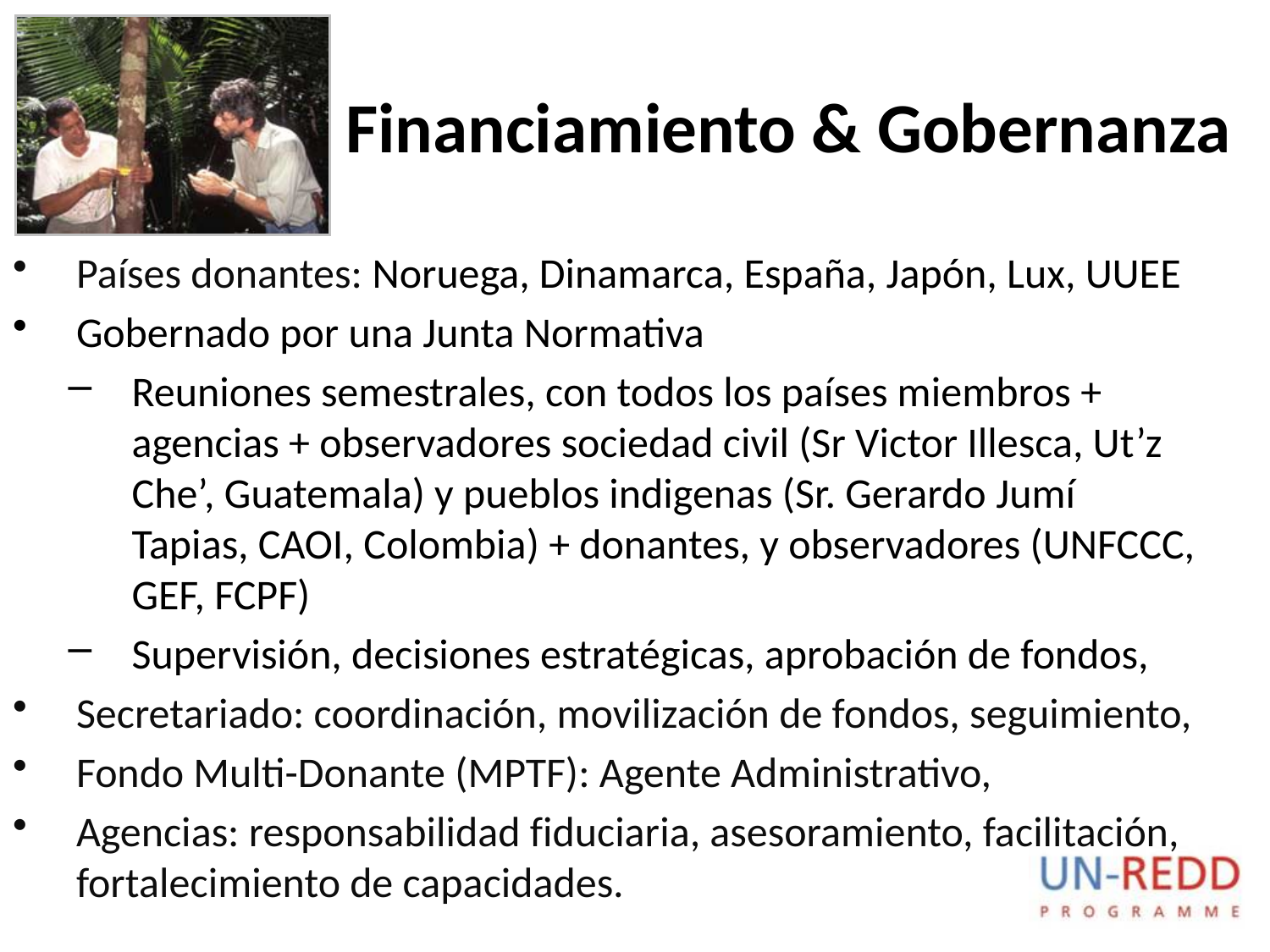

Financiamiento & Gobernanza
Países donantes: Noruega, Dinamarca, España, Japón, Lux, UUEE
Gobernado por una Junta Normativa
Reuniones semestrales, con todos los países miembros + agencias + observadores sociedad civil (Sr Victor Illesca, Ut’z Che’, Guatemala) y pueblos indigenas (Sr. Gerardo Jumí Tapias, CAOI, Colombia) + donantes, y observadores (UNFCCC, GEF, FCPF)
Supervisión, decisiones estratégicas, aprobación de fondos,
Secretariado: coordinación, movilización de fondos, seguimiento,
Fondo Multi-Donante (MPTF): Agente Administrativo,
Agencias: responsabilidad fiduciaria, asesoramiento, facilitación, fortalecimiento de capacidades.